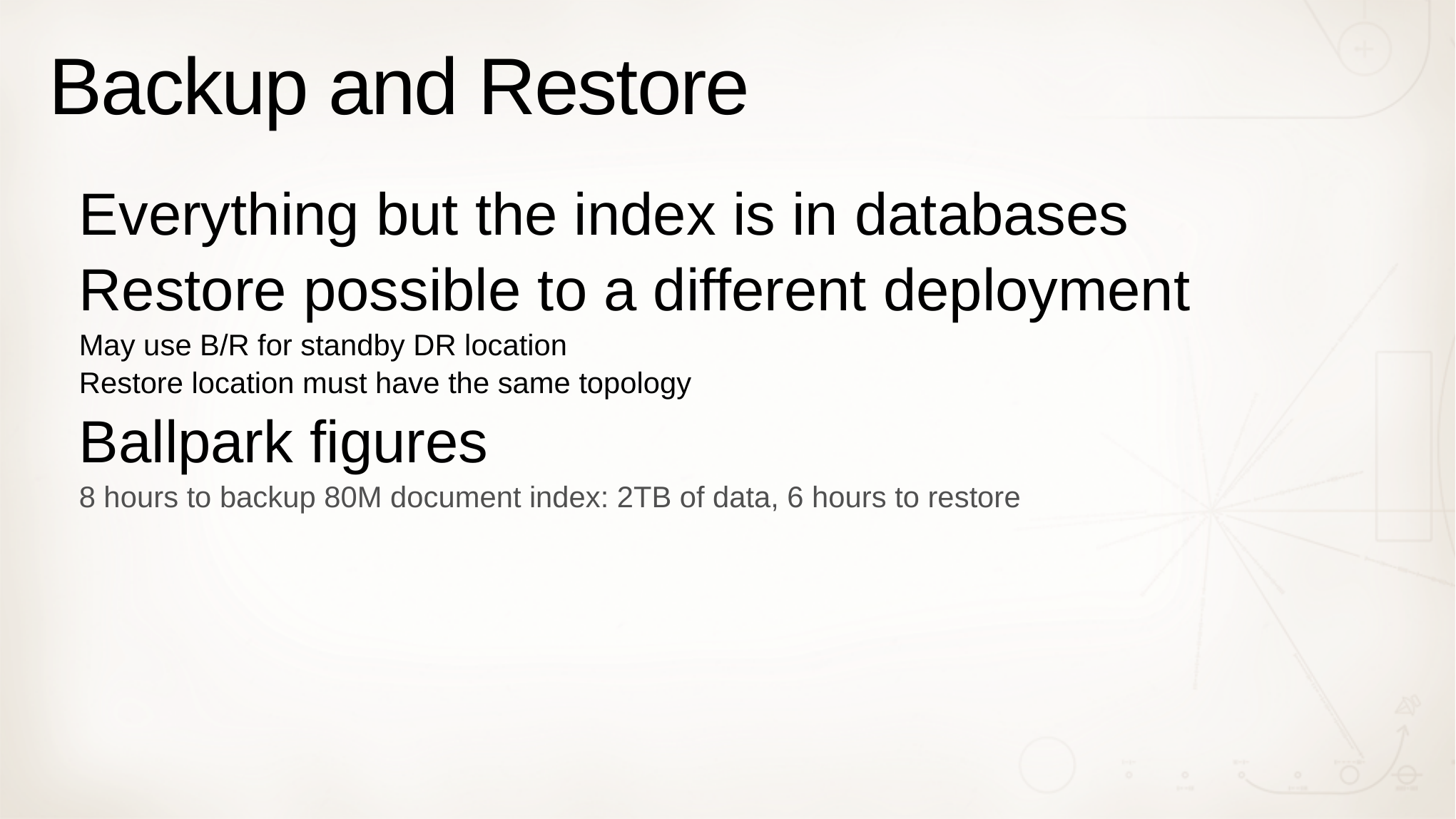

# Backup and Restore
Everything but the index is in databases
Restore possible to a different deployment
May use B/R for standby DR location
Restore location must have the same topology
Ballpark figures
8 hours to backup 80M document index: 2TB of data, 6 hours to restore